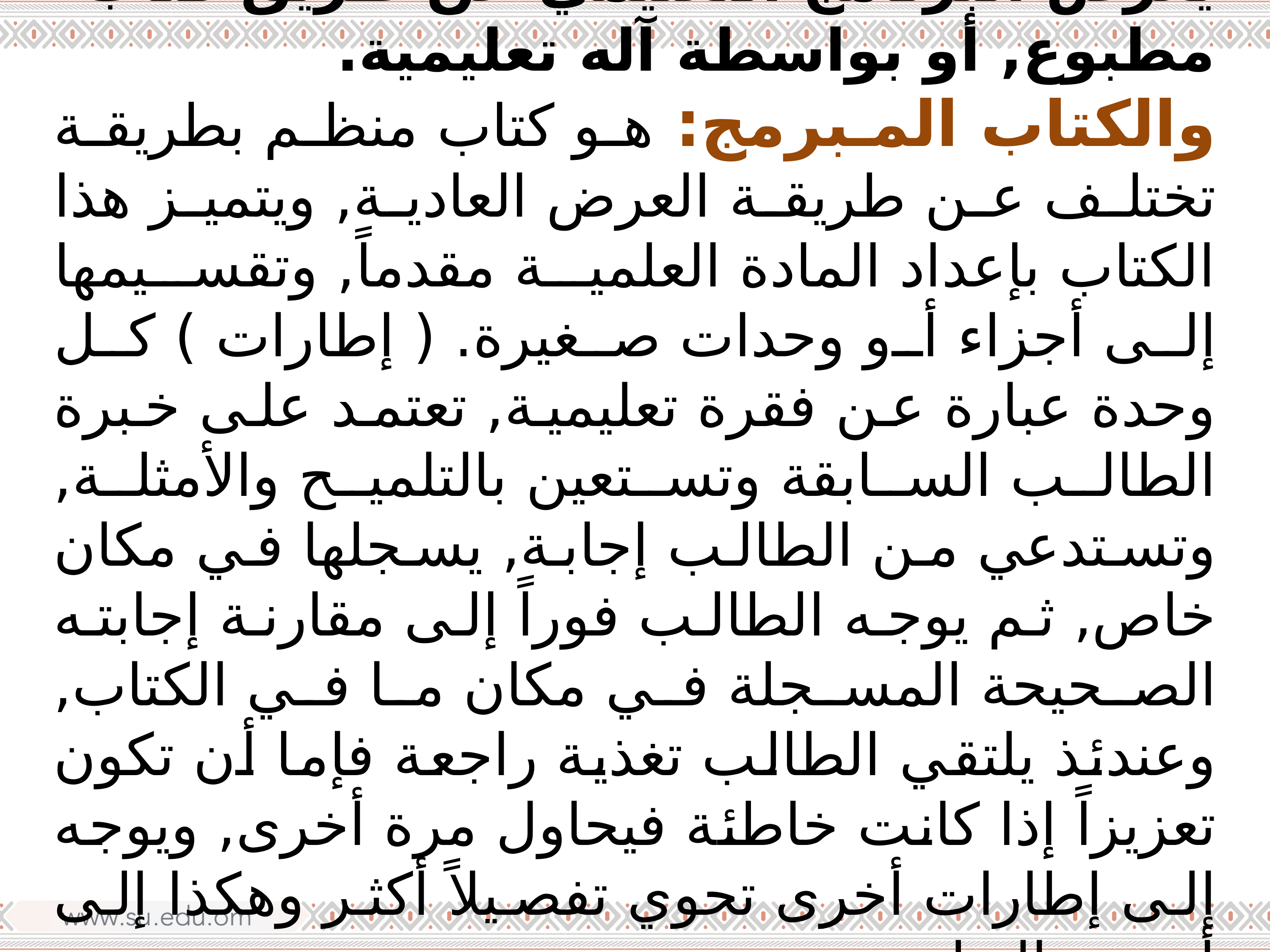

طرق عرض البرنامج
يعرض البرنامج التعليمي عن طريق كتاب مطبوع, أو بواسطة آله تعليمية.
والكتاب المبرمج: هو كتاب منظم بطريقة تختلف عن طريقة العرض العادية, ويتميز هذا الكتاب بإعداد المادة العلمية مقدماً, وتقسيمها إلى أجزاء أو وحدات صغيرة. ( إطارات ) كل وحدة عبارة عن فقرة تعليمية, تعتمد على خبرة الطالب السابقة وتستعين بالتلميح والأمثلة, وتستدعي من الطالب إجابة, يسجلها في مكان خاص, ثم يوجه الطالب فوراً إلى مقارنة إجابته الصحيحة المسجلة في مكان ما في الكتاب, وعندئذ يلتقي الطالب تغذية راجعة فإما أن تكون تعزيزاً إذا كانت خاطئة فيحاول مرة أخرى, ويوجه إلى إطارات أخرى تحوي تفصيلاً أكثر وهكذا إلى أن يتم التعليم.